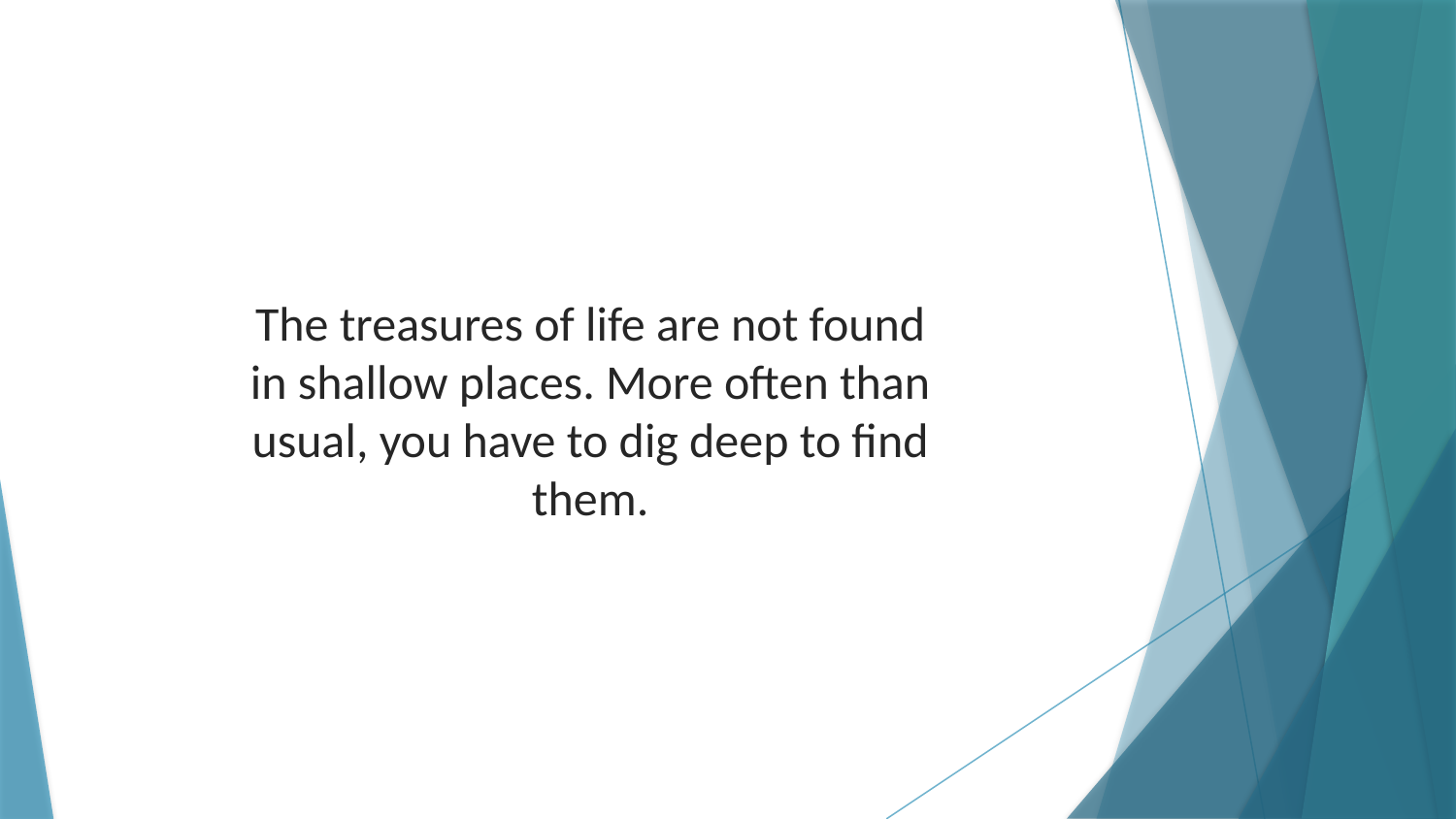

The treasures of life are not found in shallow places. More often than usual, you have to dig deep to find them.